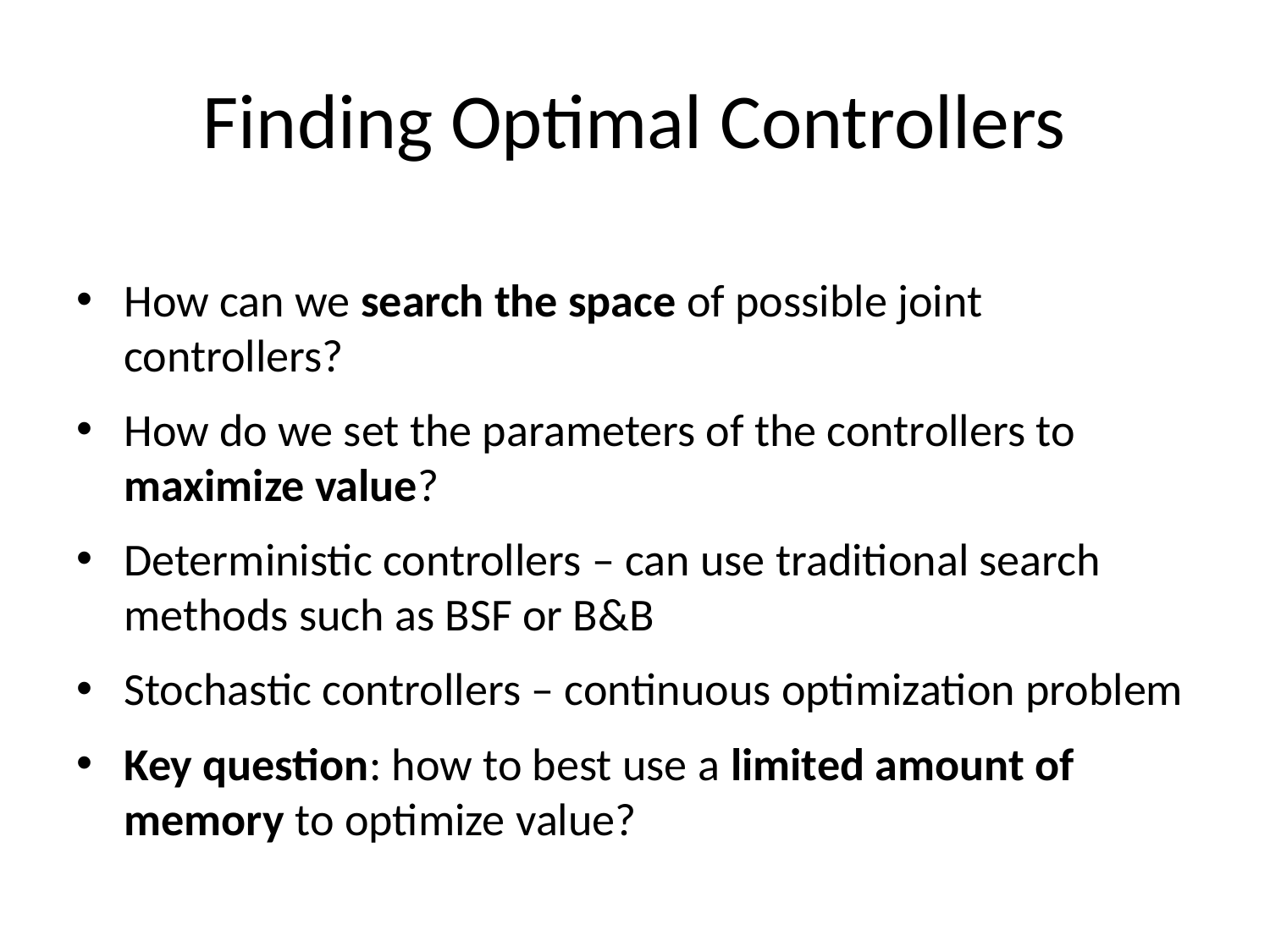

# Finding Optimal Controllers
How can we search the space of possible joint controllers?
How do we set the parameters of the controllers to maximize value?
Deterministic controllers – can use traditional search methods such as BSF or B&B
Stochastic controllers – continuous optimization problem
Key question: how to best use a limited amount of memory to optimize value?